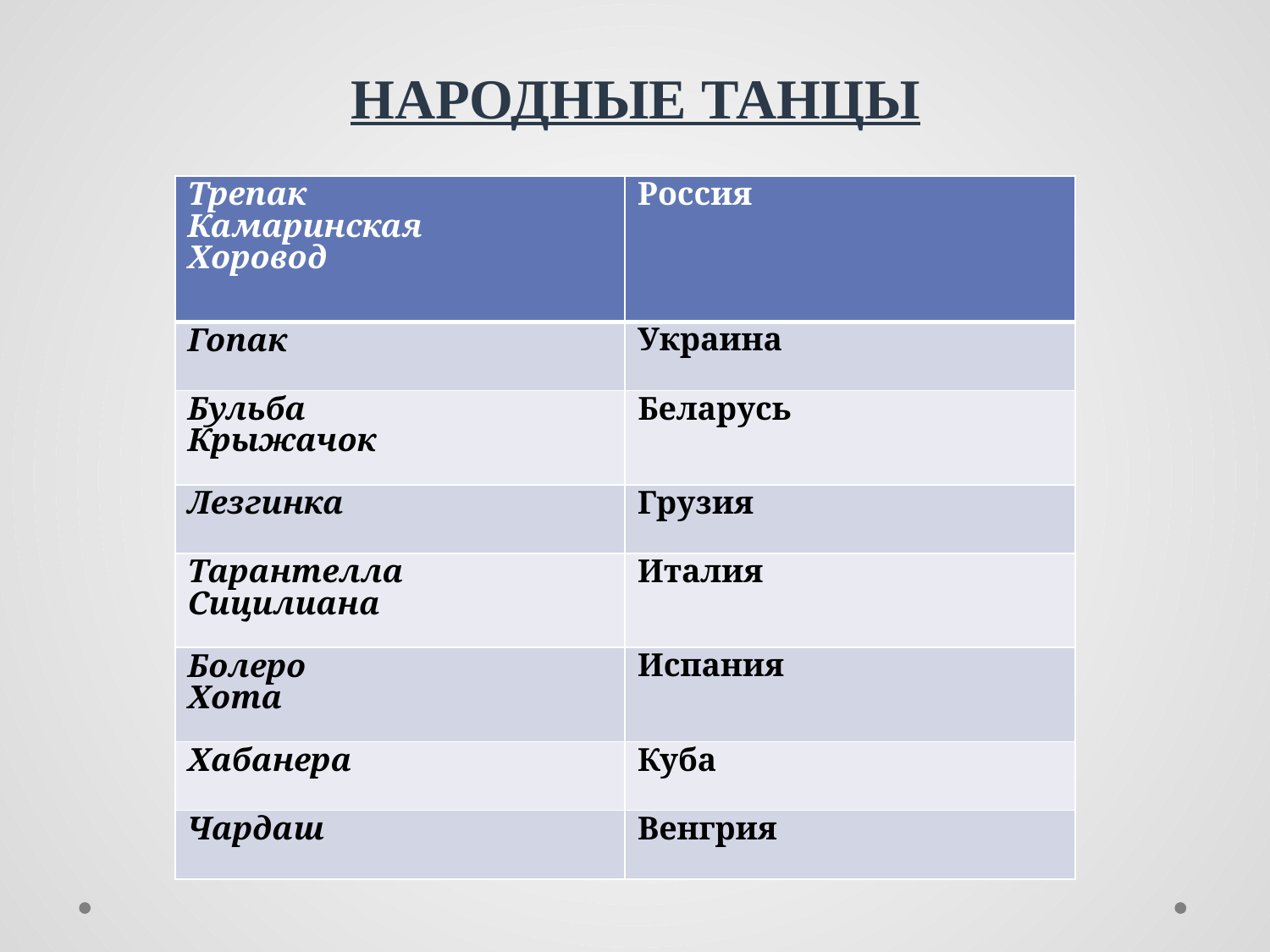

НАРОДНЫЕ ТАНЦЫ

| Трепак Камаринская Хоровод | Россия |
| --- | --- |
| Гопак | Украина |
| Бульба Крыжачок | Беларусь |
| Лезгинка | Грузия |
| Тарантелла Сицилиана | Италия |
| Болеро Хота | Испания |
| Хабанера | Куба |
| Чардаш | Венгрия |